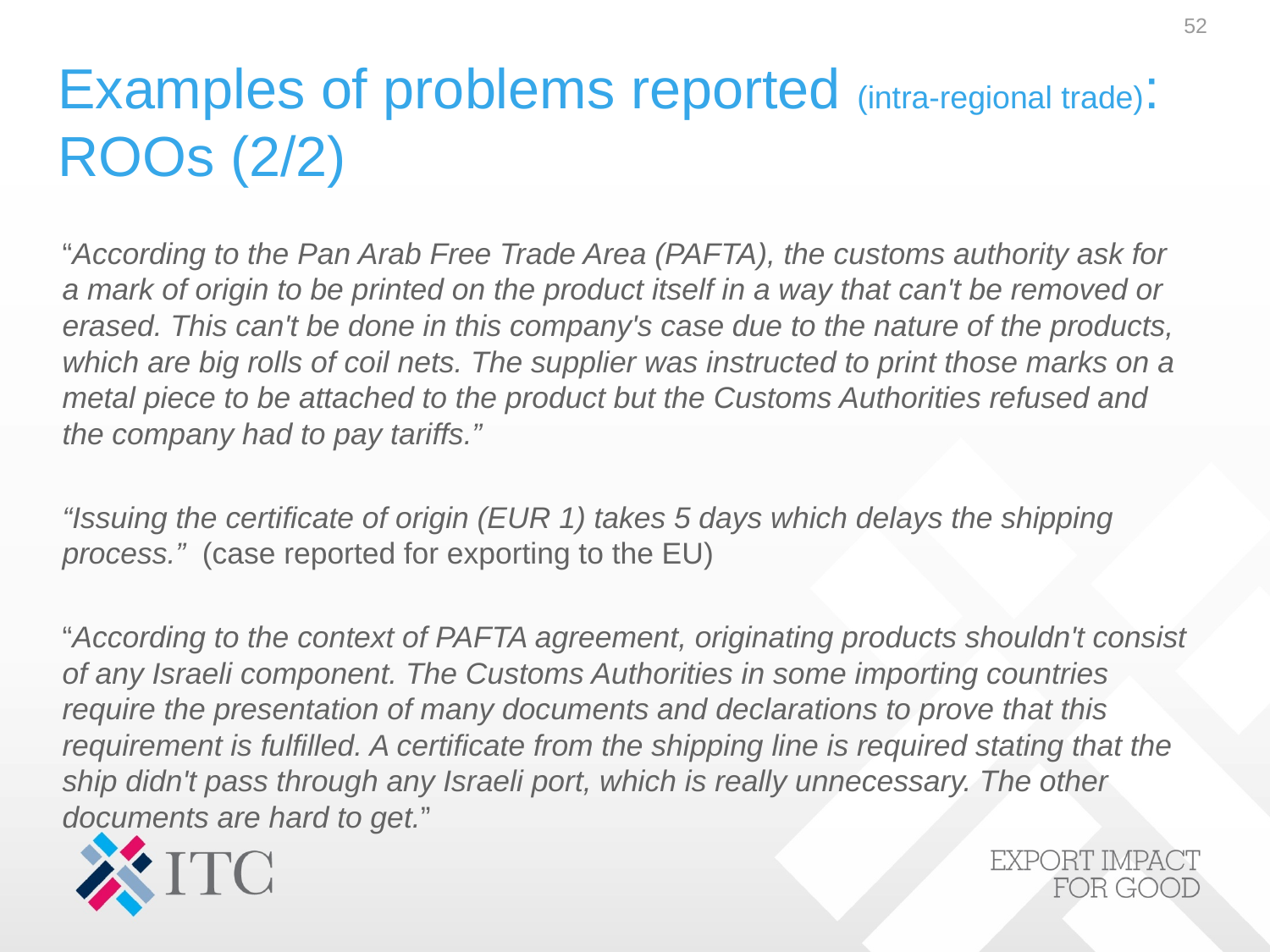

52
# Examples of problems reported (intra-regional trade): ROOs (2/2)

“According to the Pan Arab Free Trade Area (PAFTA), the customs authority ask for a mark of origin to be printed on the product itself in a way that can't be removed or erased. This can't be done in this company's case due to the nature of the products, which are big rolls of coil nets. The supplier was instructed to print those marks on a metal piece to be attached to the product but the Customs Authorities refused and the company had to pay tariffs.”

“Issuing the certificate of origin (EUR 1) takes 5 days which delays the shipping process.”  (case reported for exporting to the EU)

“According to the context of PAFTA agreement, originating products shouldn't consist of any Israeli component. The Customs Authorities in some importing countries require the presentation of many documents and declarations to prove that this requirement is fulfilled. A certificate from the shipping line is required stating that the ship didn't pass through any Israeli port, which is really unnecessary. The other documents are hard to get.”